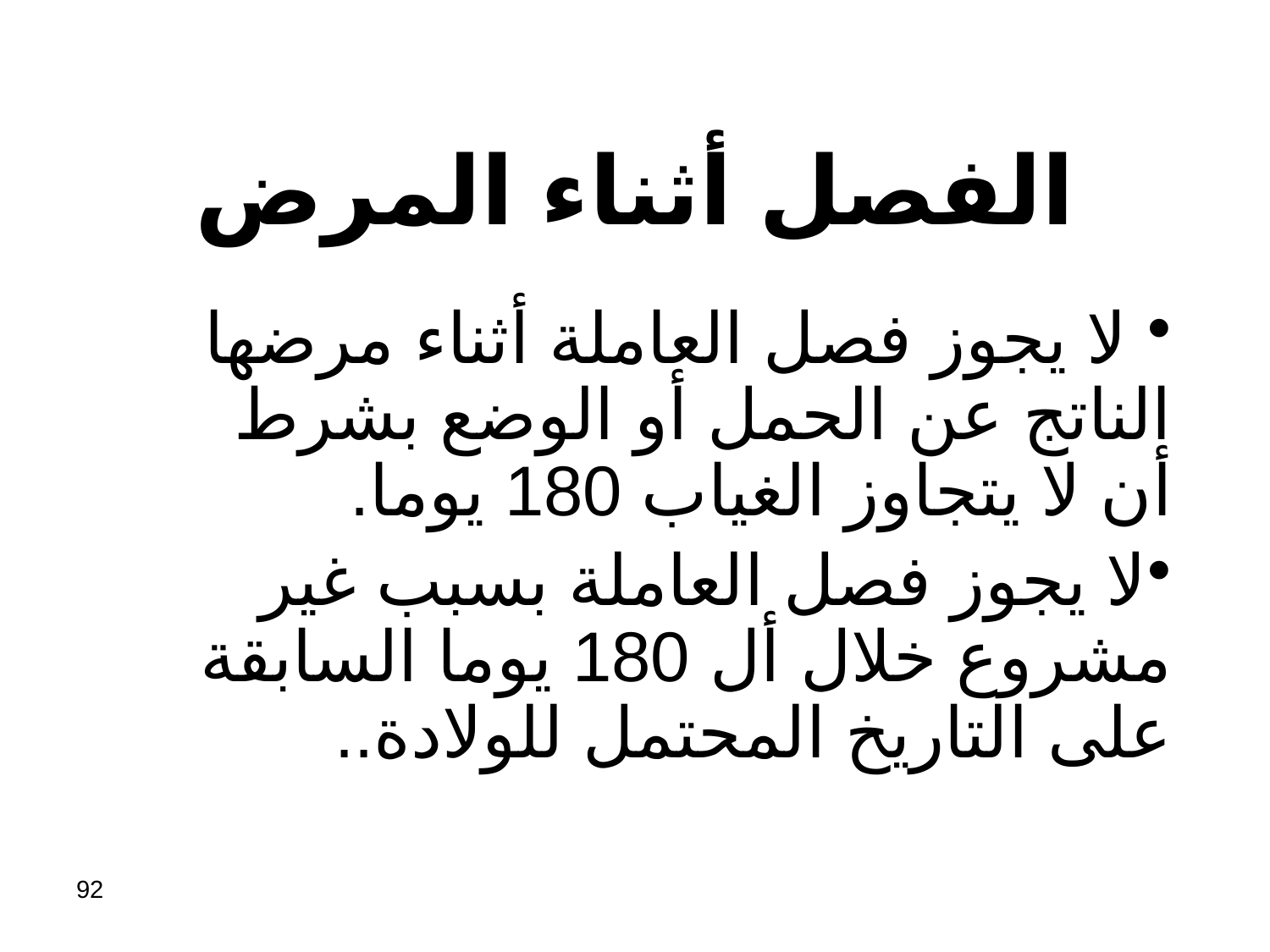

# الفصل أثناء المرض
 لا يجوز فصل العاملة أثناء مرضها الناتج عن الحمل أو الوضع بشرط أن لا يتجاوز الغياب 180 يوما.
لا يجوز فصل العاملة بسبب غير مشروع خلال أل 180 يوما السابقة على التاريخ المحتمل للولادة..

92